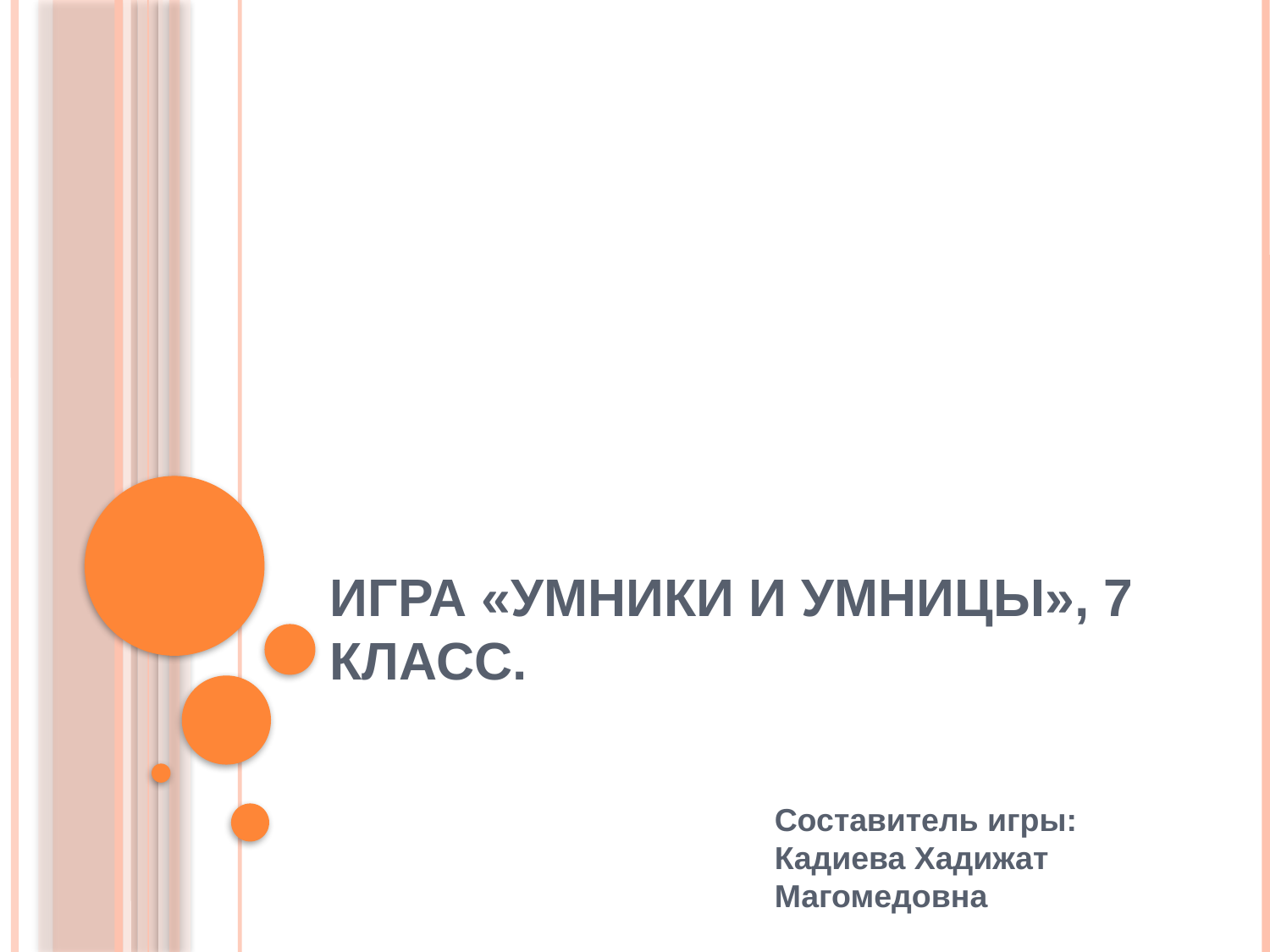

# Игра «Умники и умницы», 7 класс.
Составитель игры: Кадиева Хадижат Магомедовна